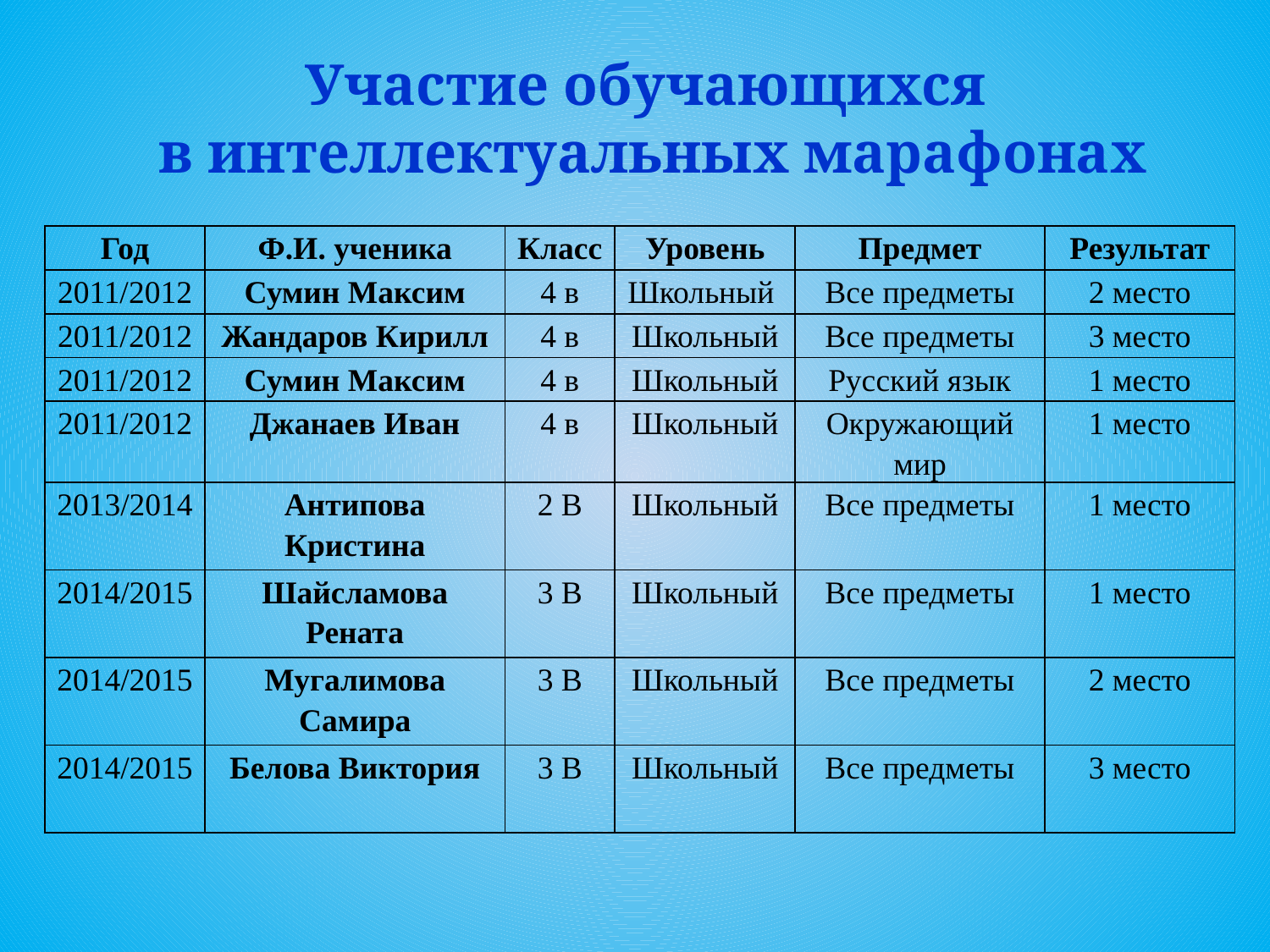

# Участие обучающихся в интеллектуальных марафонах
| Год | Ф.И. ученика | Класс | Уровень | Предмет | Результат |
| --- | --- | --- | --- | --- | --- |
| 2011/2012 | Сумин Максим | 4 в | Школьный | Все предметы | 2 место |
| 2011/2012 | Жандаров Кирилл | 4 в | Школьный | Все предметы | 3 место |
| 2011/2012 | Сумин Максим | 4 в | Школьный | Русский язык | 1 место |
| 2011/2012 | Джанаев Иван | 4 в | Школьный | Окружающий мир | 1 место |
| 2013/2014 | Антипова Кристина | 2 В | Школьный | Все предметы | 1 место |
| 2014/2015 | Шайсламова Рената | 3 В | Школьный | Все предметы | 1 место |
| 2014/2015 | Мугалимова Самира | 3 В | Школьный | Все предметы | 2 место |
| 2014/2015 | Белова Виктория | 3 В | Школьный | Все предметы | 3 место |